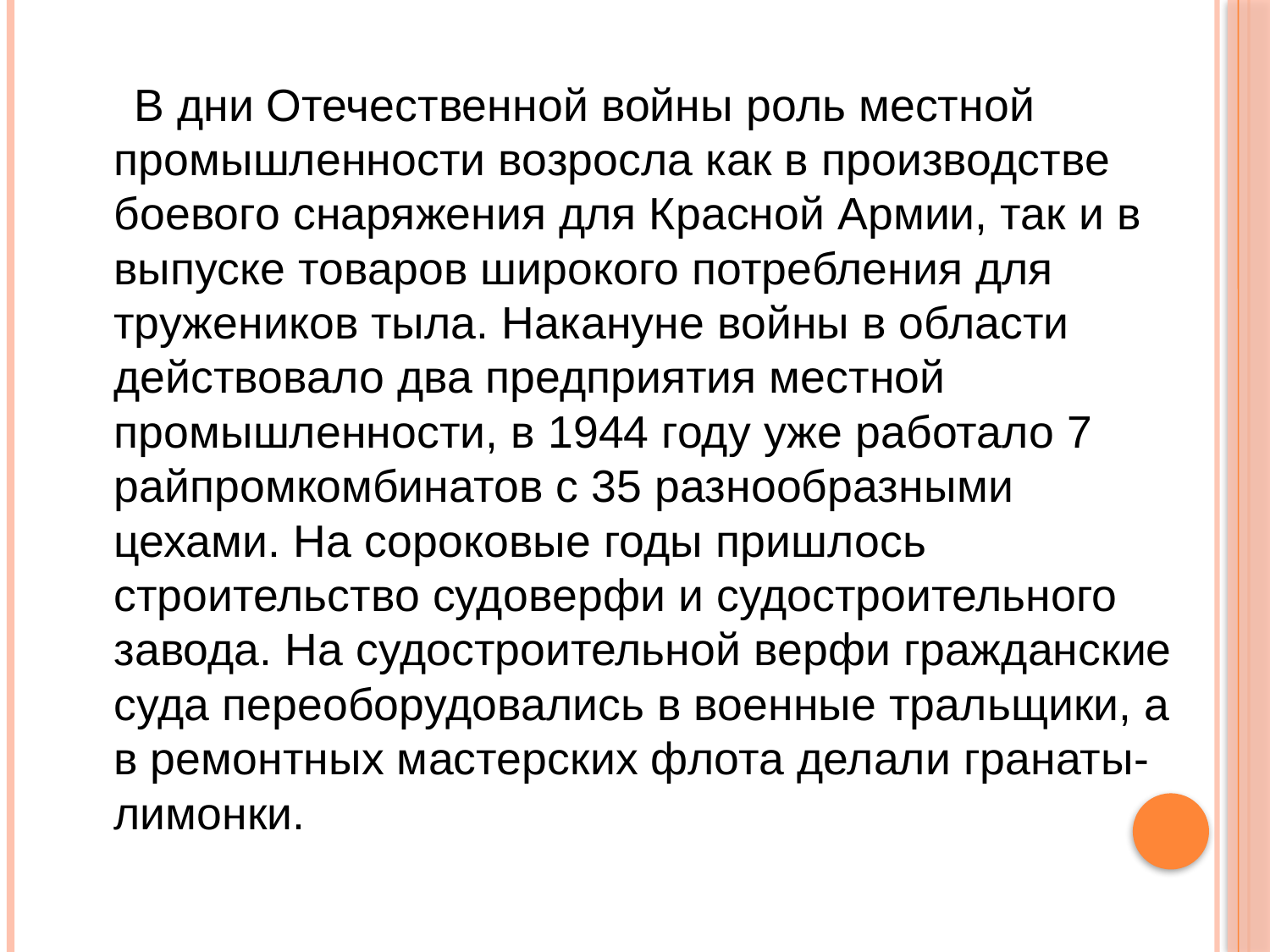

В дни Отечественной войны роль местной промышленности возросла как в производстве боевого снаряжения для Красной Армии, так и в выпуске товаров широкого потребления для тружеников тыла. Накануне войны в области действовало два предприятия местной промышленности, в 1944 году уже работало 7 райпромкомбинатов с 35 разнообразными цехами. На сороковые годы пришлось строительство судоверфи и судостроительного завода. На судостроительной верфи гражданские суда переоборудовались в военные тральщики, а в ремонтных мастерских флота делали гранаты-лимонки.